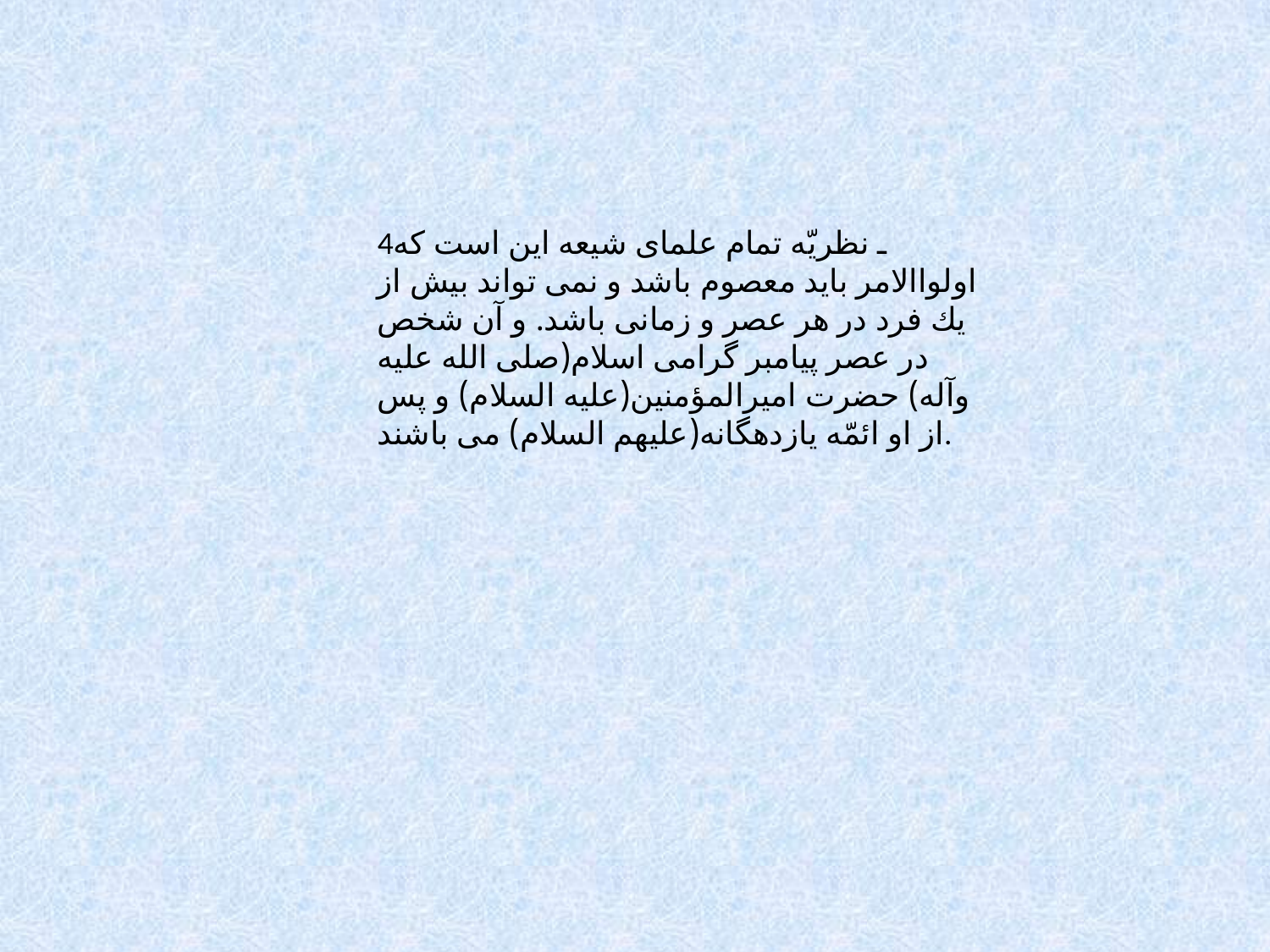

4ـ نظريّه تمام علماى شيعه اين است كه اولواالامر بايد معصوم باشد و نمى تواند بيش از يك فرد در هر عصر و زمانى باشد. و آن شخص در عصر پيامبر گرامى اسلام(صلى الله عليه وآله) حضرت اميرالمؤمنين(عليه السلام) و پس از او ائمّه يازدهگانه(عليهم السلام) مى باشند.